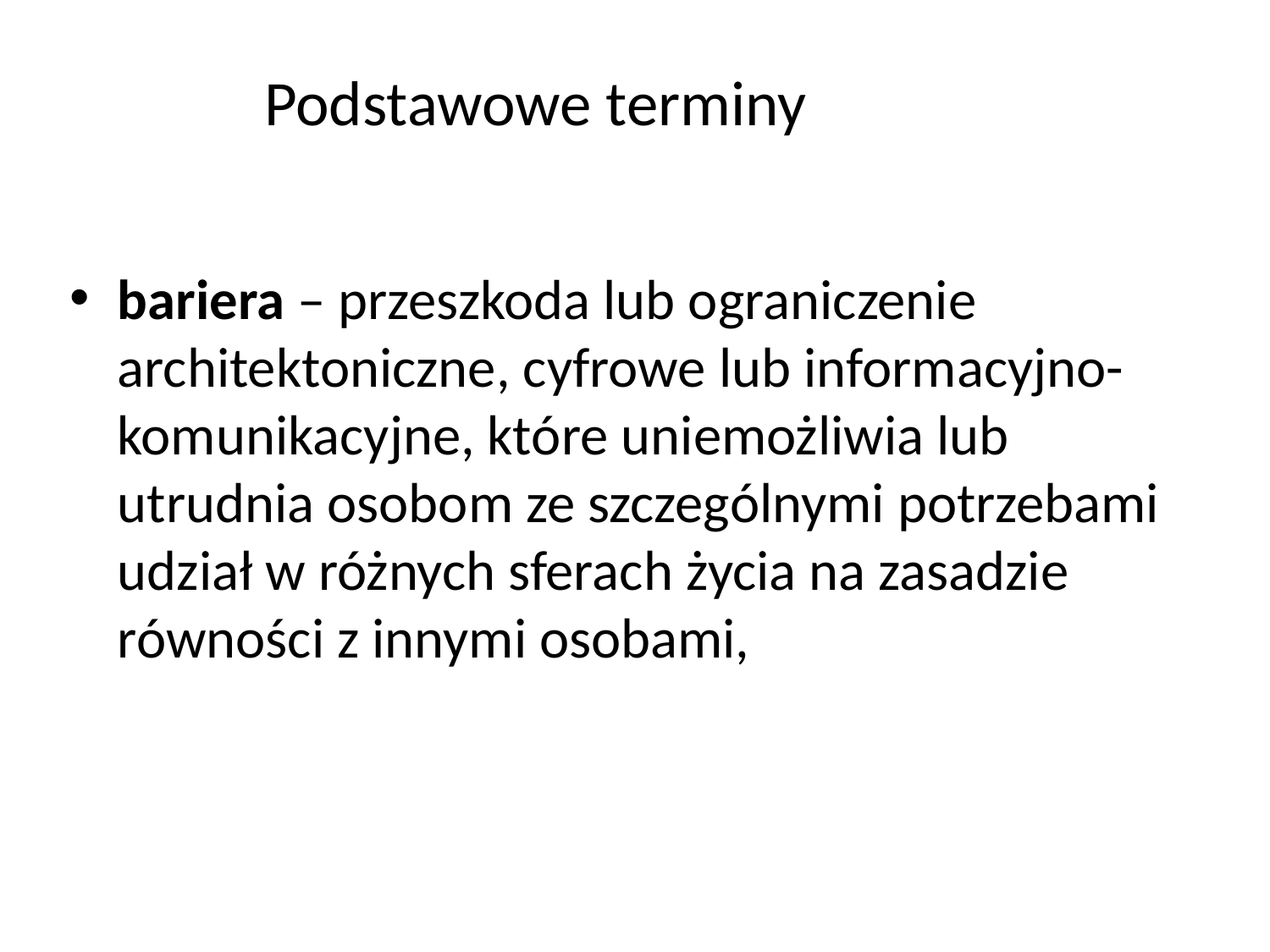

# Podstawowe terminy
bariera – przeszkoda lub ograniczenie architektoniczne, cyfrowe lub informacyjno-komunikacyjne, które uniemożliwia lub utrudnia osobom ze szczególnymi potrzebami udział w różnych sferach życia na zasadzie równości z innymi osobami,